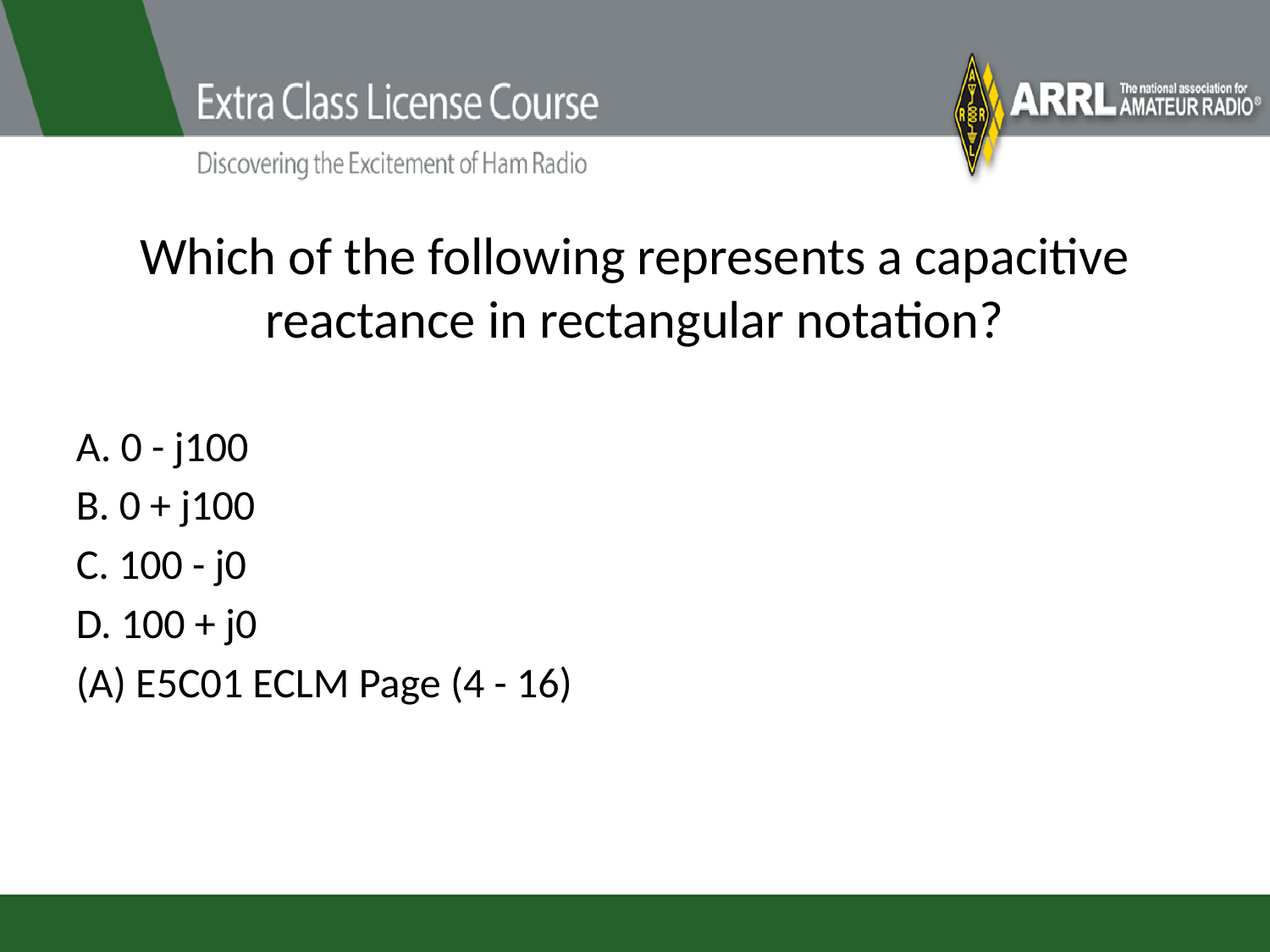

# Which of the following represents a capacitive reactance in rectangular notation?
A. 0 - j100
B. 0 + j100
C. 100 - j0
D. 100 + j0
(A) E5C01 ECLM Page (4 - 16)